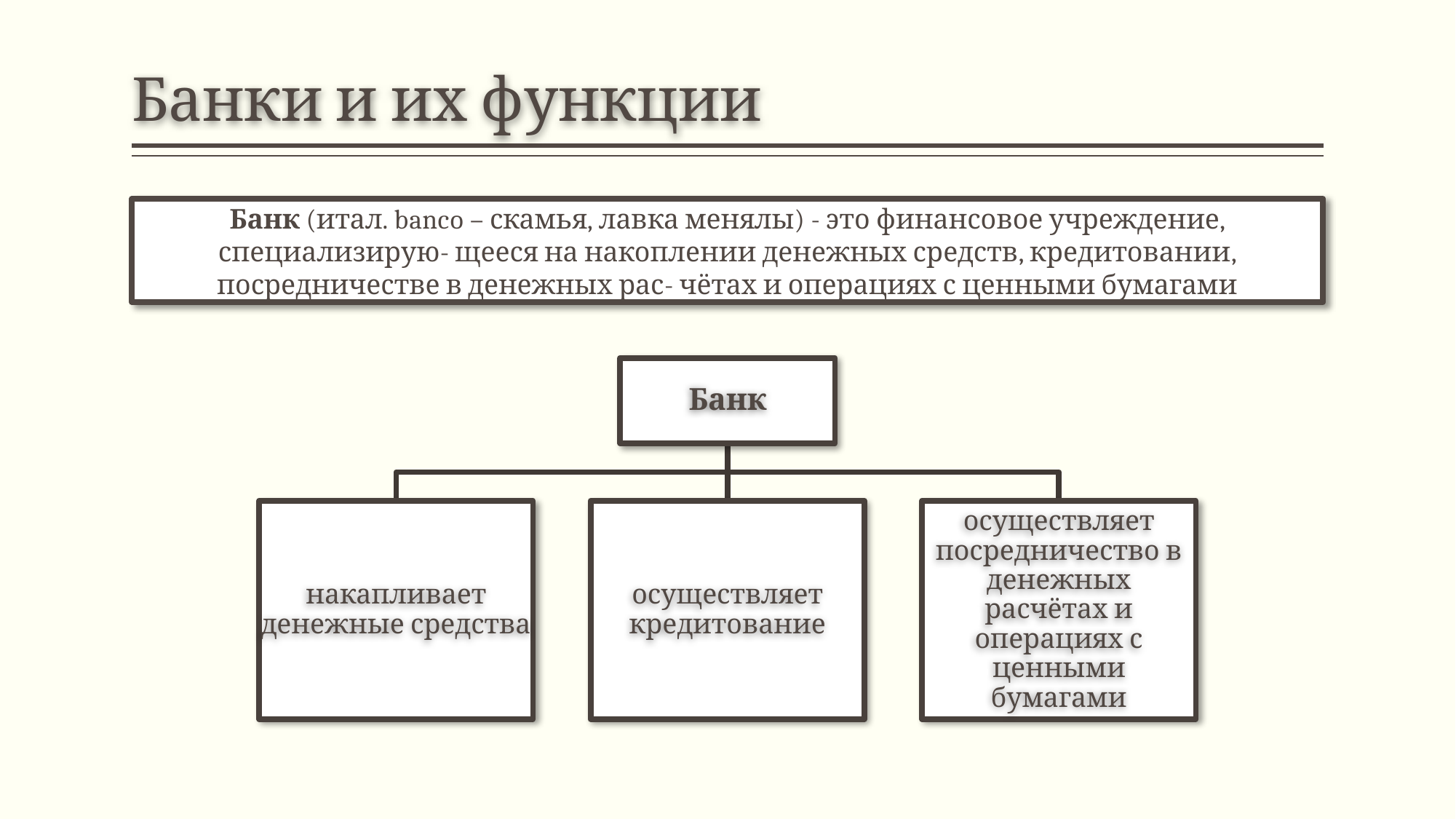

# Банки и их функции
Банк (итал. banco – скамья, лавка менялы) - это финансовое учреждение, специализирую- щееся на накоплении денежных средств, кредитовании, посредничестве в денежных рас- чётах и операциях с ценными бумагами

Банк

накапливает денежные средства

осуществляет кредитование

осуществляет посредничество в денежных расчётах и операциях с ценными бумагами